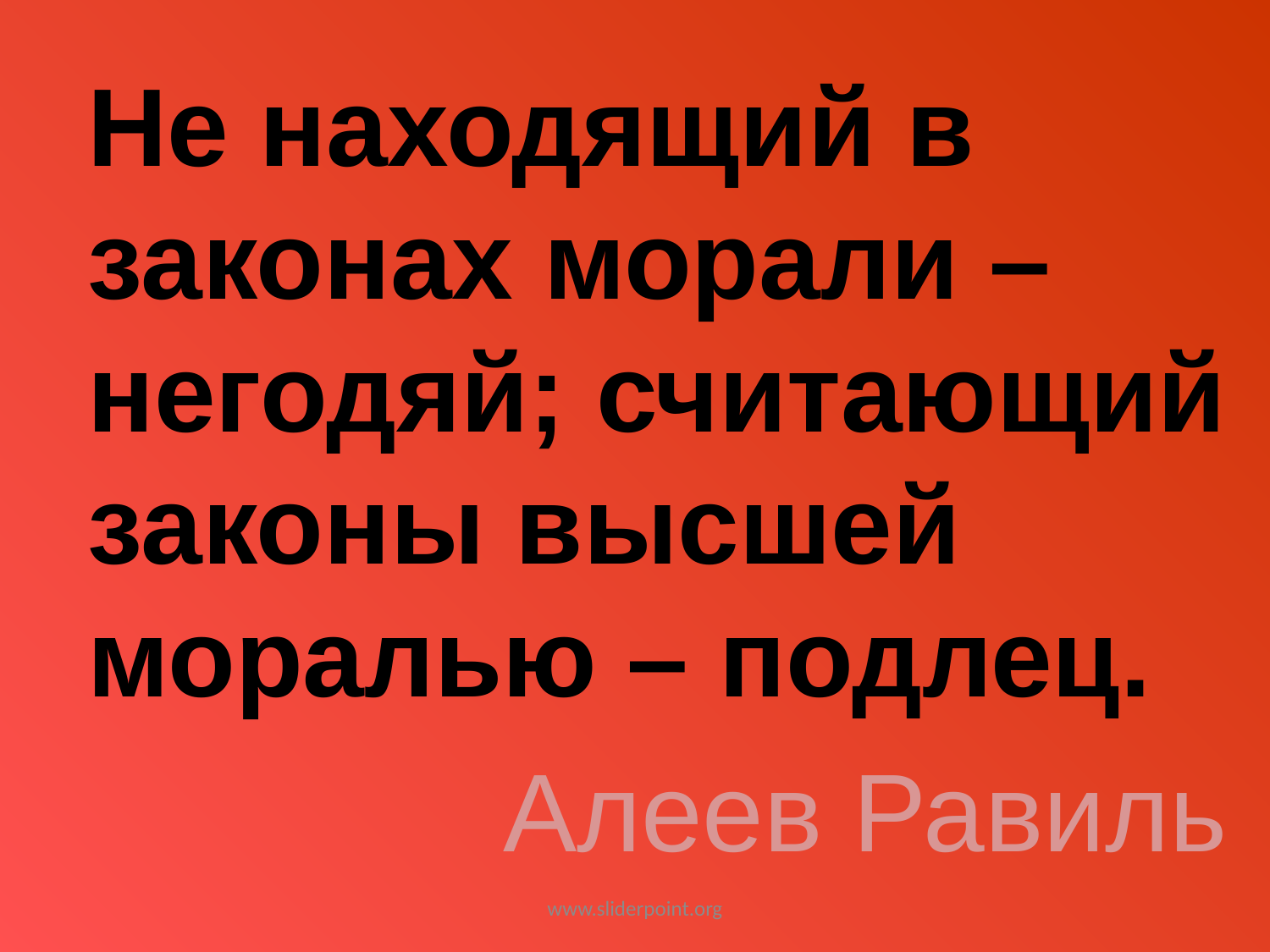

Не находящий в законах морали – негодяй; считающий законы высшей моралью – подлец.
 Алеев Равиль

www.sliderpoint.org